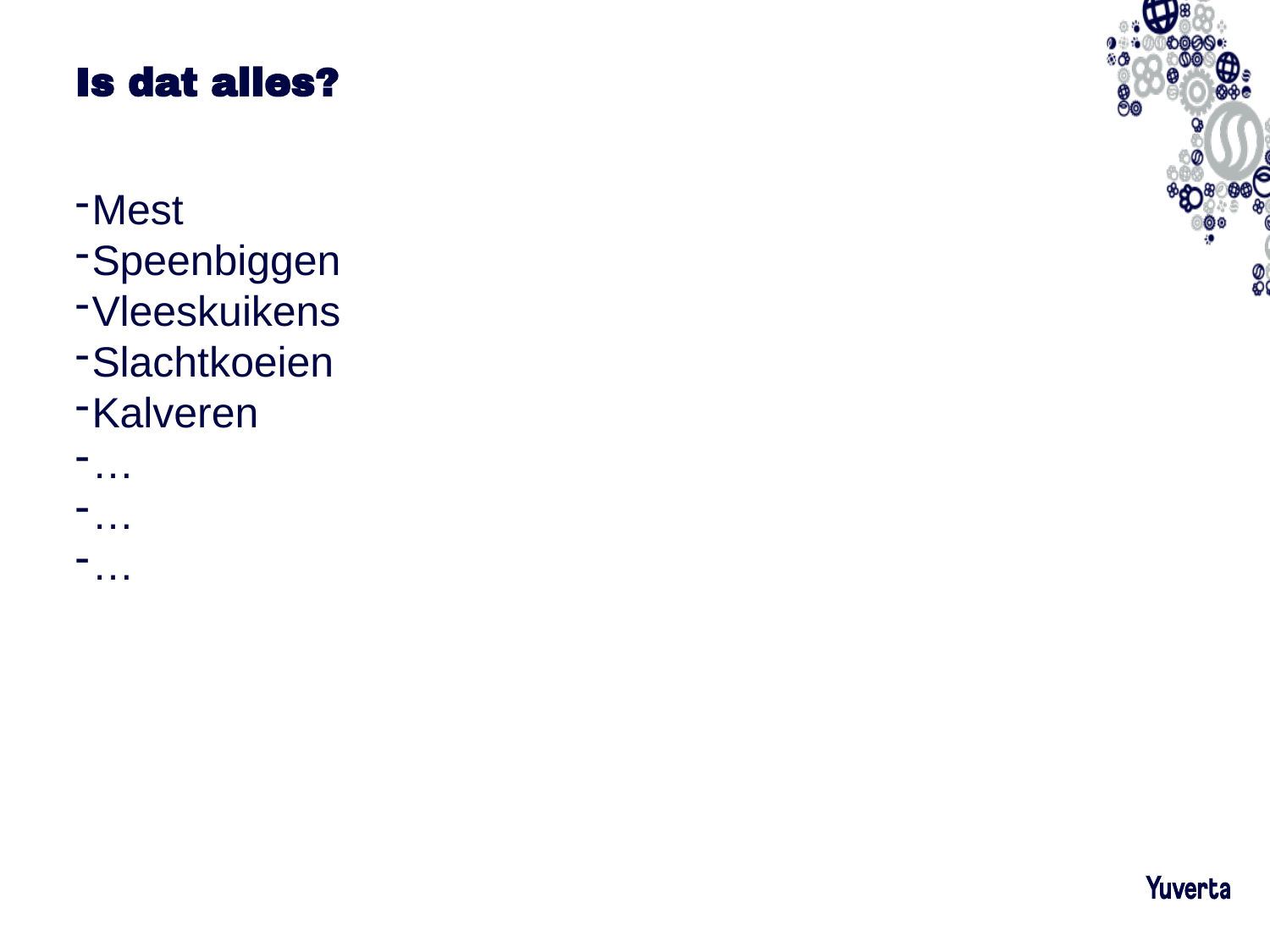

# Is dat alles?
Mest
Speenbiggen
Vleeskuikens
Slachtkoeien
Kalveren
…
…
…